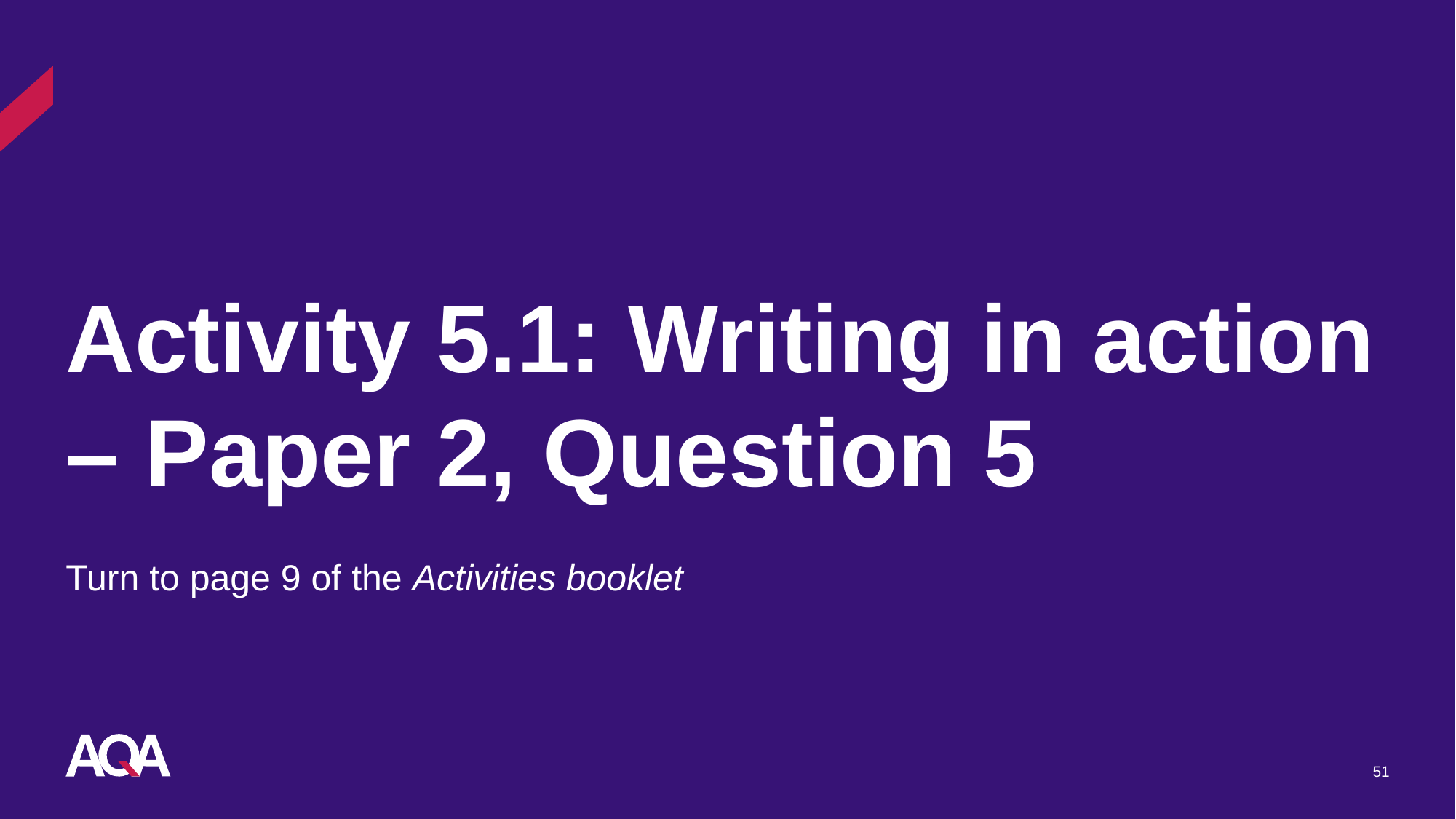

# Activity 5.1: Writing in action – Paper 2, Question 5
Turn to page 9 of the Activities booklet
51